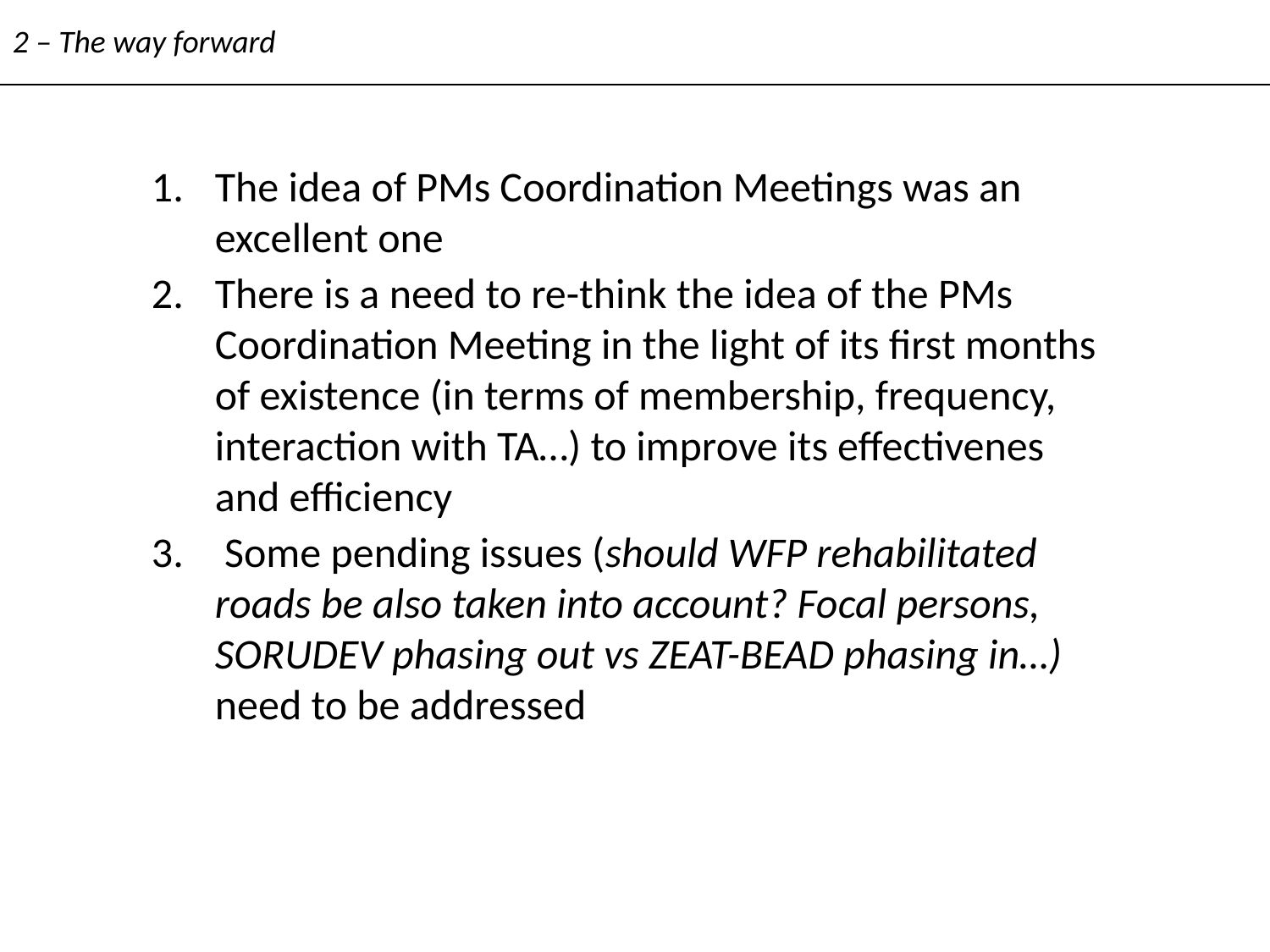

2 – The way forward
The idea of PMs Coordination Meetings was an excellent one
There is a need to re-think the idea of the PMs Coordination Meeting in the light of its first months of existence (in terms of membership, frequency, interaction with TA…) to improve its effectivenes and efficiency
 Some pending issues (should WFP rehabilitated roads be also taken into account? Focal persons, SORUDEV phasing out vs ZEAT-BEAD phasing in…) need to be addressed